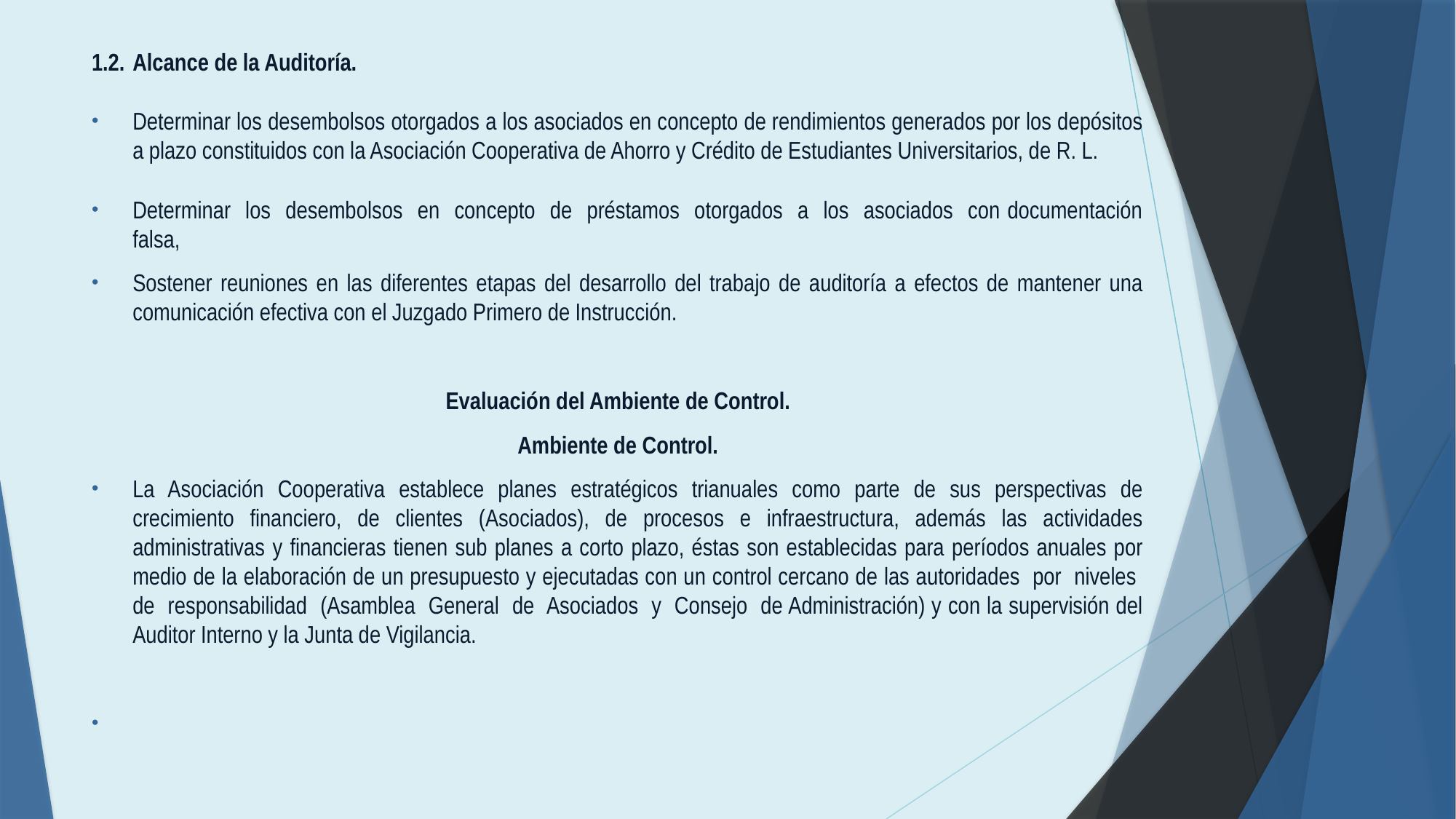

1.2.	Alcance de la Auditoría.
Determinar los desembolsos otorgados a los asociados en concepto de rendimientos generados por los depósitos a plazo constituidos con la Asociación Cooperativa de Ahorro y Crédito de Estudiantes Universitarios, de R. L.
Determinar  los  desembolsos  en  concepto  de  préstamos  otorgados  a  los  asociados  con documentación falsa,
Sostener reuniones en las diferentes etapas del desarrollo del trabajo de auditoría a efectos de mantener una comunicación efectiva con el Juzgado Primero de Instrucción.

Evaluación del Ambiente de Control.
Ambiente de Control.
La Asociación Cooperativa establece planes estratégicos trianuales como parte de sus perspectivas de crecimiento financiero, de clientes (Asociados), de procesos e infraestructura, además las actividades administrativas y financieras tienen sub planes a corto plazo, éstas son establecidas para períodos anuales por medio de la elaboración de un presupuesto y ejecutadas con un control cercano de las autoridades  por  niveles  de  responsabilidad  (Asamblea  General  de  Asociados  y  Consejo  de Administración) y con la supervisión del Auditor Interno y la Junta de Vigilancia.